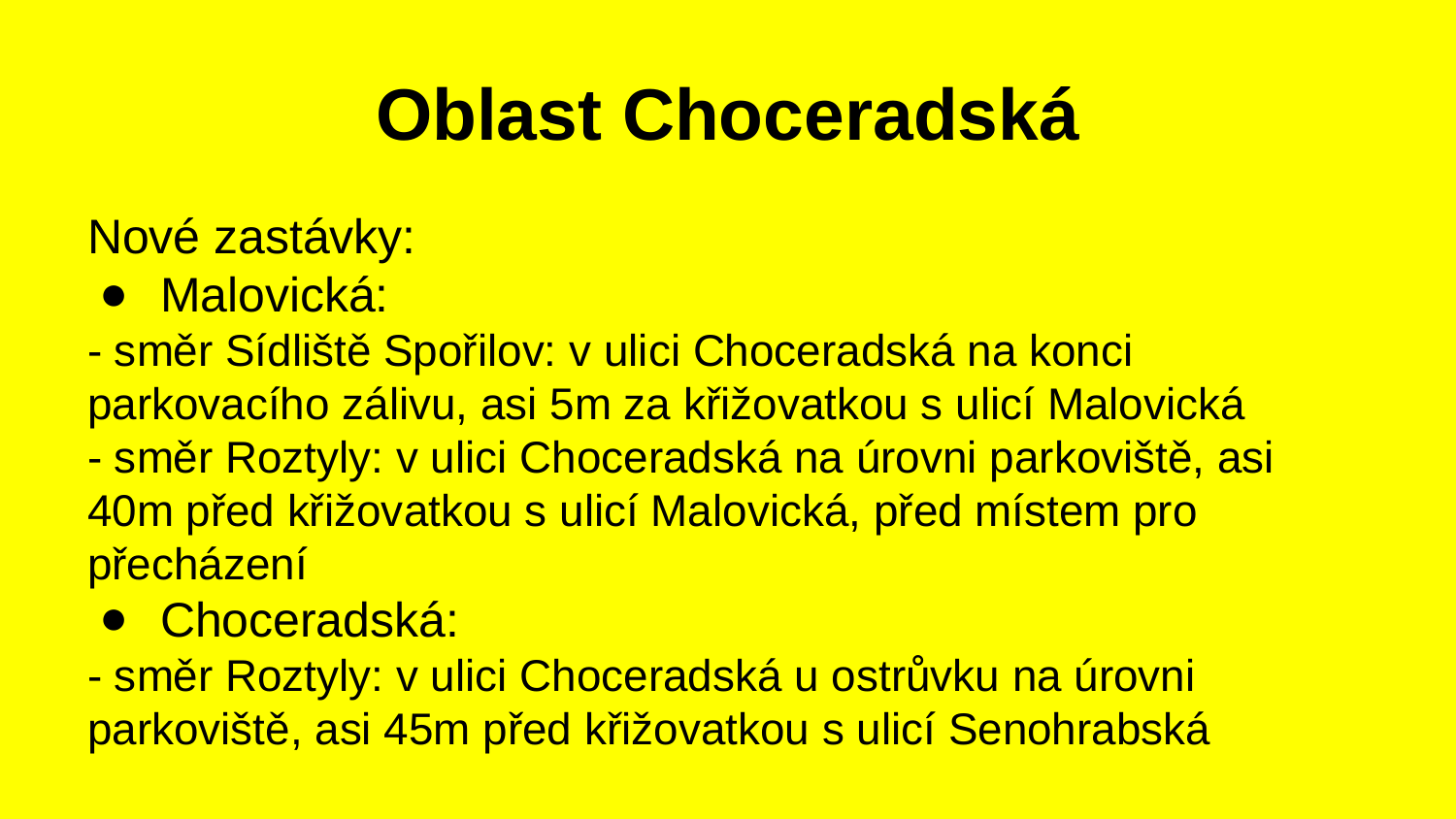

# Oblast Choceradská
Nové zastávky:
Malovická:
- směr Sídliště Spořilov: v ulici Choceradská na konci parkovacího zálivu, asi 5m za křižovatkou s ulicí Malovická
- směr Roztyly: v ulici Choceradská na úrovni parkoviště, asi 40m před křižovatkou s ulicí Malovická, před místem pro přecházení
Choceradská:
- směr Roztyly: v ulici Choceradská u ostrůvku na úrovni parkoviště, asi 45m před křižovatkou s ulicí Senohrabská